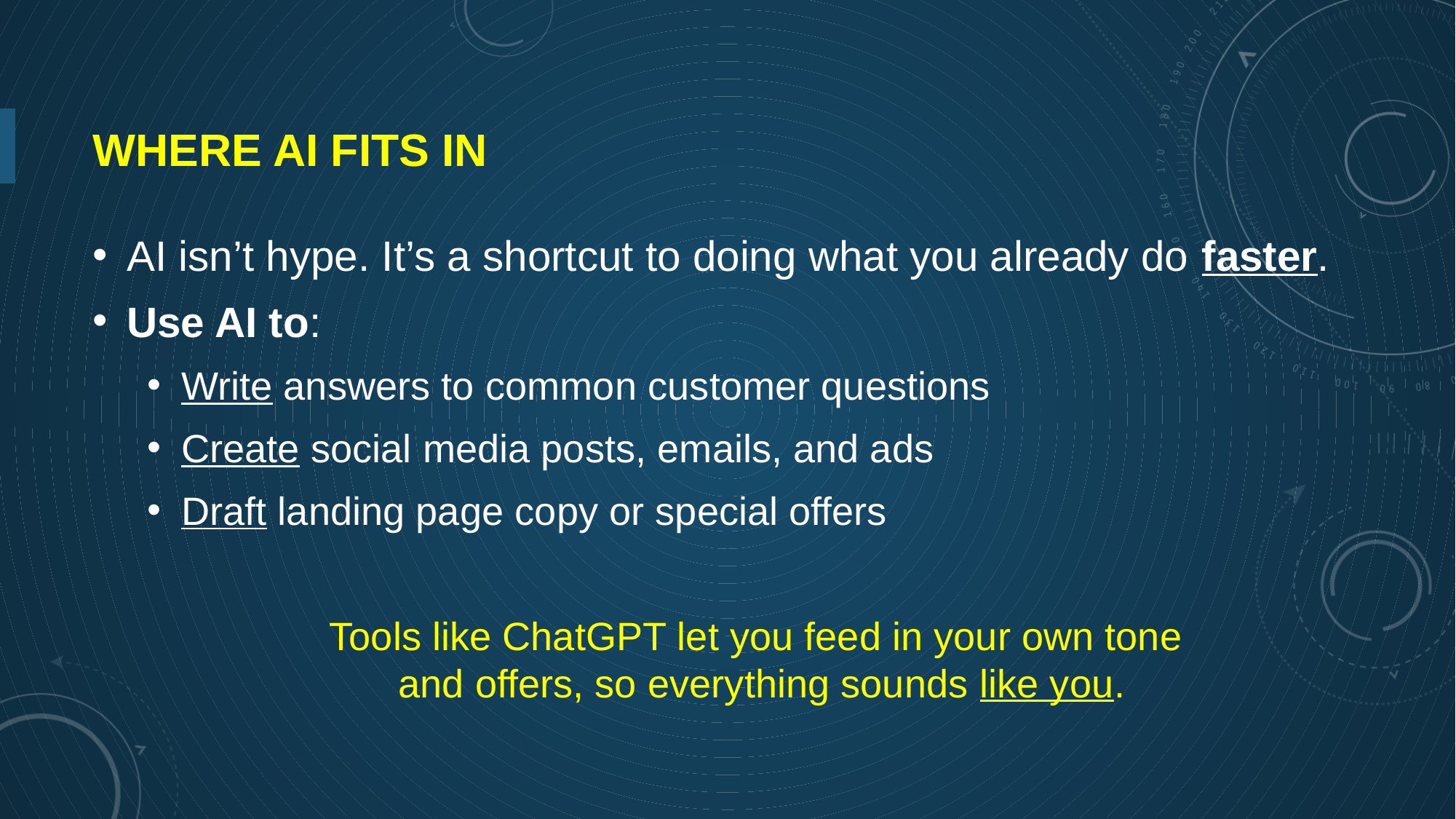

# Where AI Fits In
AI isn’t hype. It’s a shortcut to doing what you already do faster.
Use AI to:
Write answers to common customer questions
Create social media posts, emails, and ads
Draft landing page copy or special offers

Tools like ChatGPT let you feed in your own tone
 and offers, so everything sounds like you.